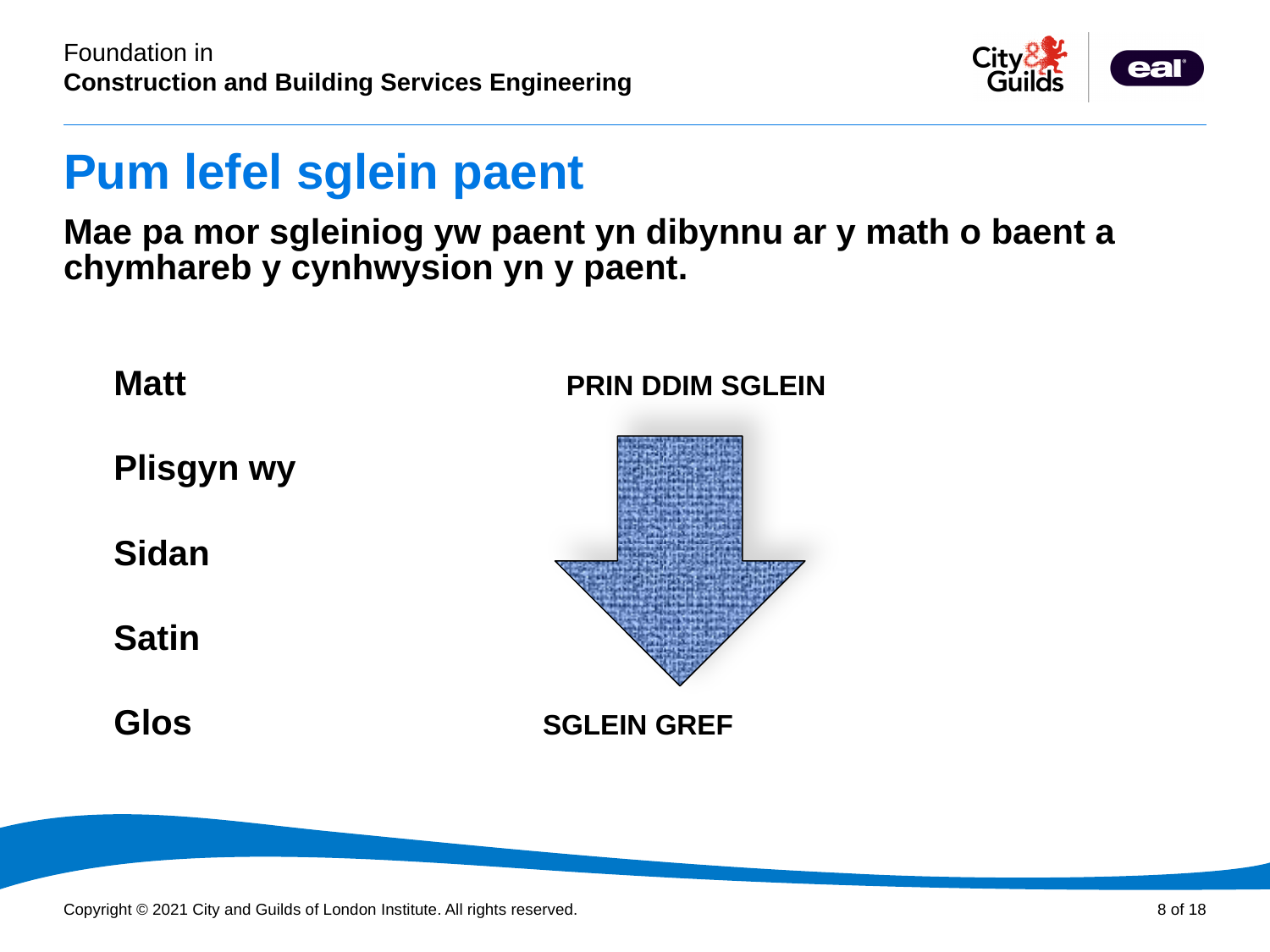

# Pum lefel sglein paent
Mae pa mor sgleiniog yw paent yn dibynnu ar y math o baent a chymhareb y cynhwysion yn y paent.
Matt                                       PRIN DDIM SGLEIN
Plisgyn wy
Sidan
Satin
Glos                                    SGLEIN GREF